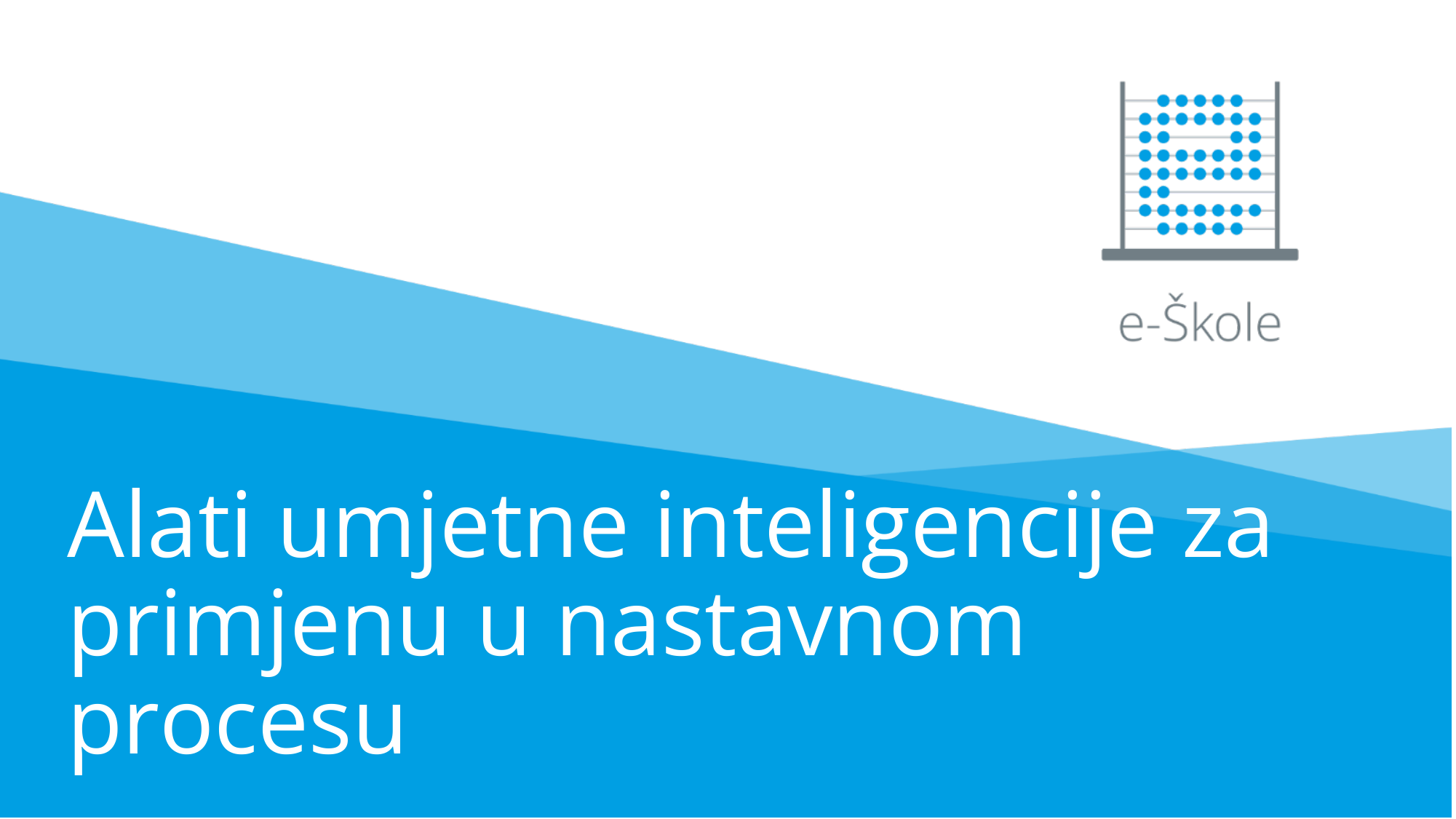

# Alati umjetne inteligencije za primjenu u nastavnom procesu